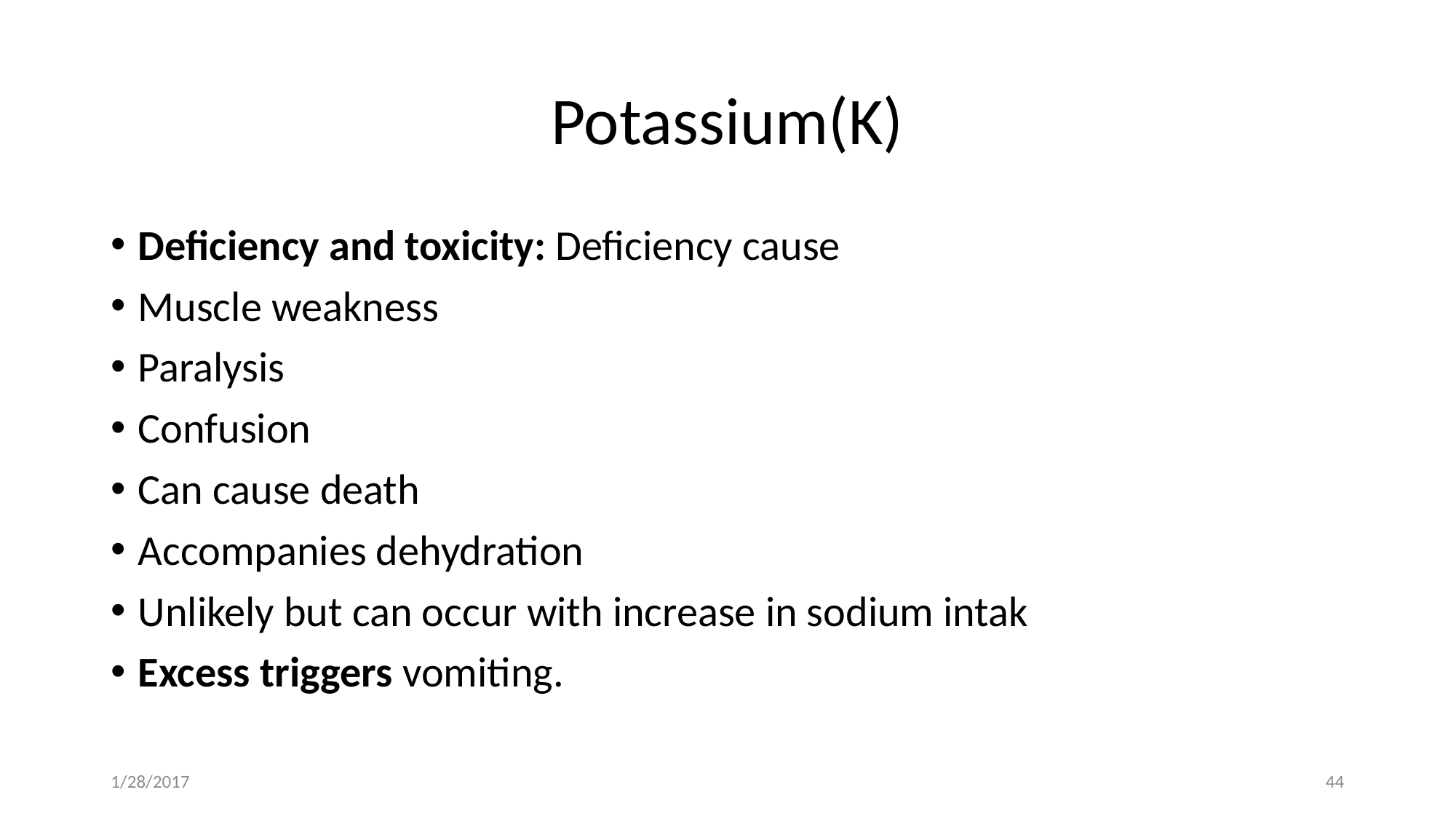

# Potassium(K)
Deficiency and toxicity: Deficiency cause
Muscle weakness
Paralysis
Confusion
Can cause death
Accompanies dehydration
Unlikely but can occur with increase in sodium intak
Excess triggers vomiting.

1/28/2017
44